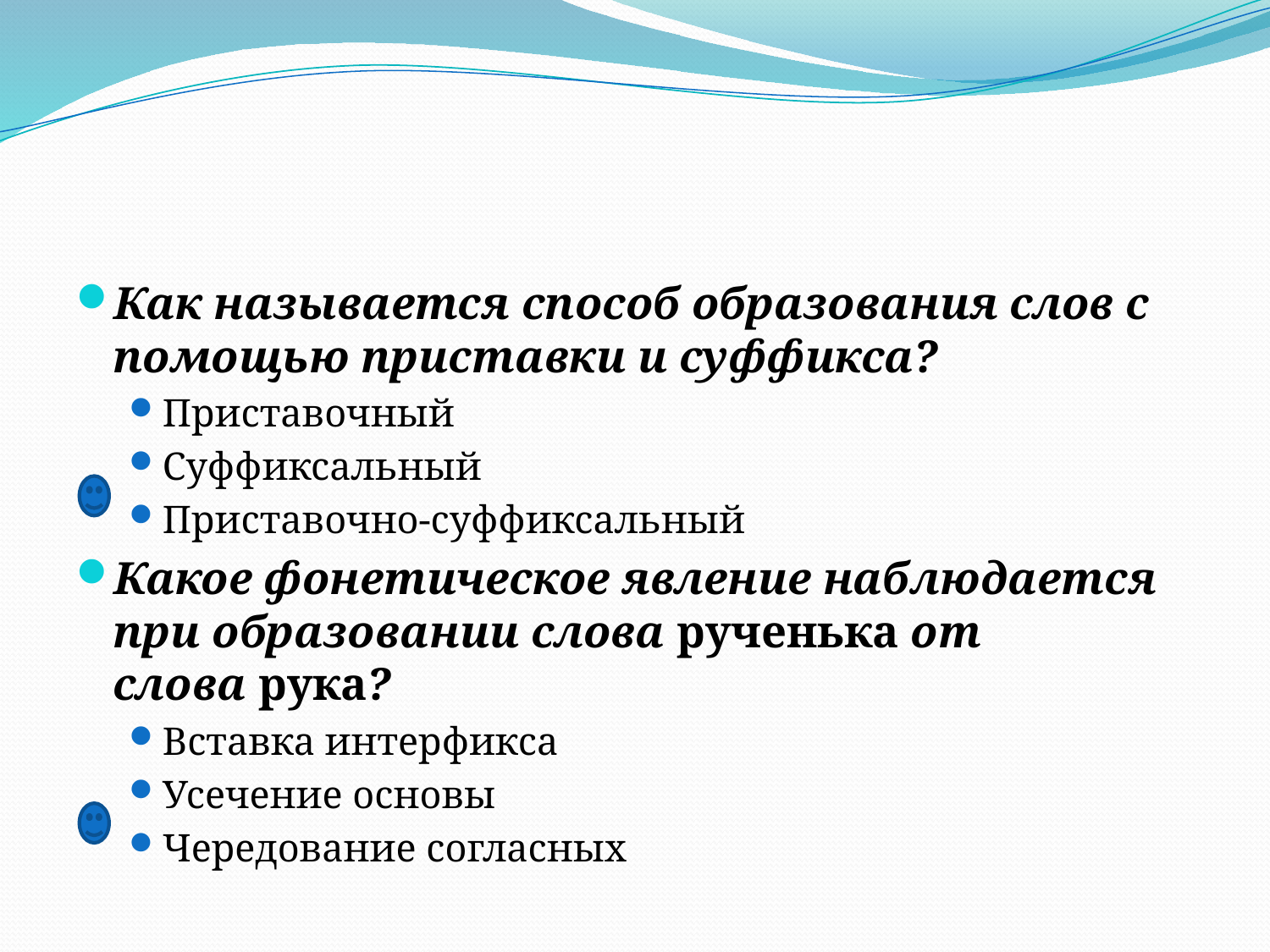

#
Как называется способ образования слов с помощью приставки и суффикса?
Приставочный
Суффиксальный
Приставочно-суффиксальный
Какое фонетическое явление наблюдается при образовании слова рученька от слова рука?
Вставка интерфикса
Усечение основы
Чередование согласных